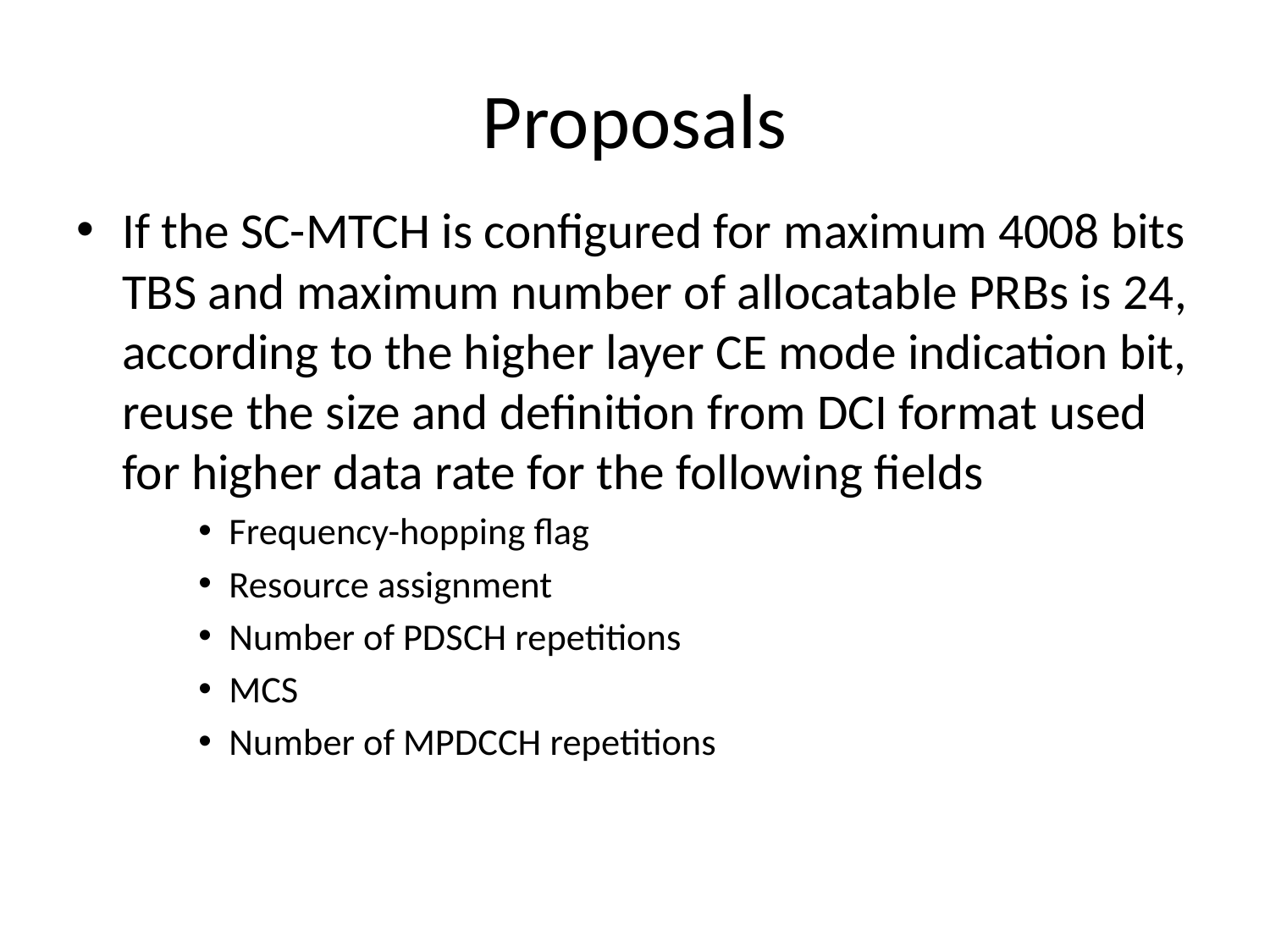

# Proposals
If the SC-MTCH is configured for maximum 4008 bits TBS and maximum number of allocatable PRBs is 24, according to the higher layer CE mode indication bit, reuse the size and definition from DCI format used for higher data rate for the following fields
Frequency-hopping flag
Resource assignment
Number of PDSCH repetitions
MCS
Number of MPDCCH repetitions